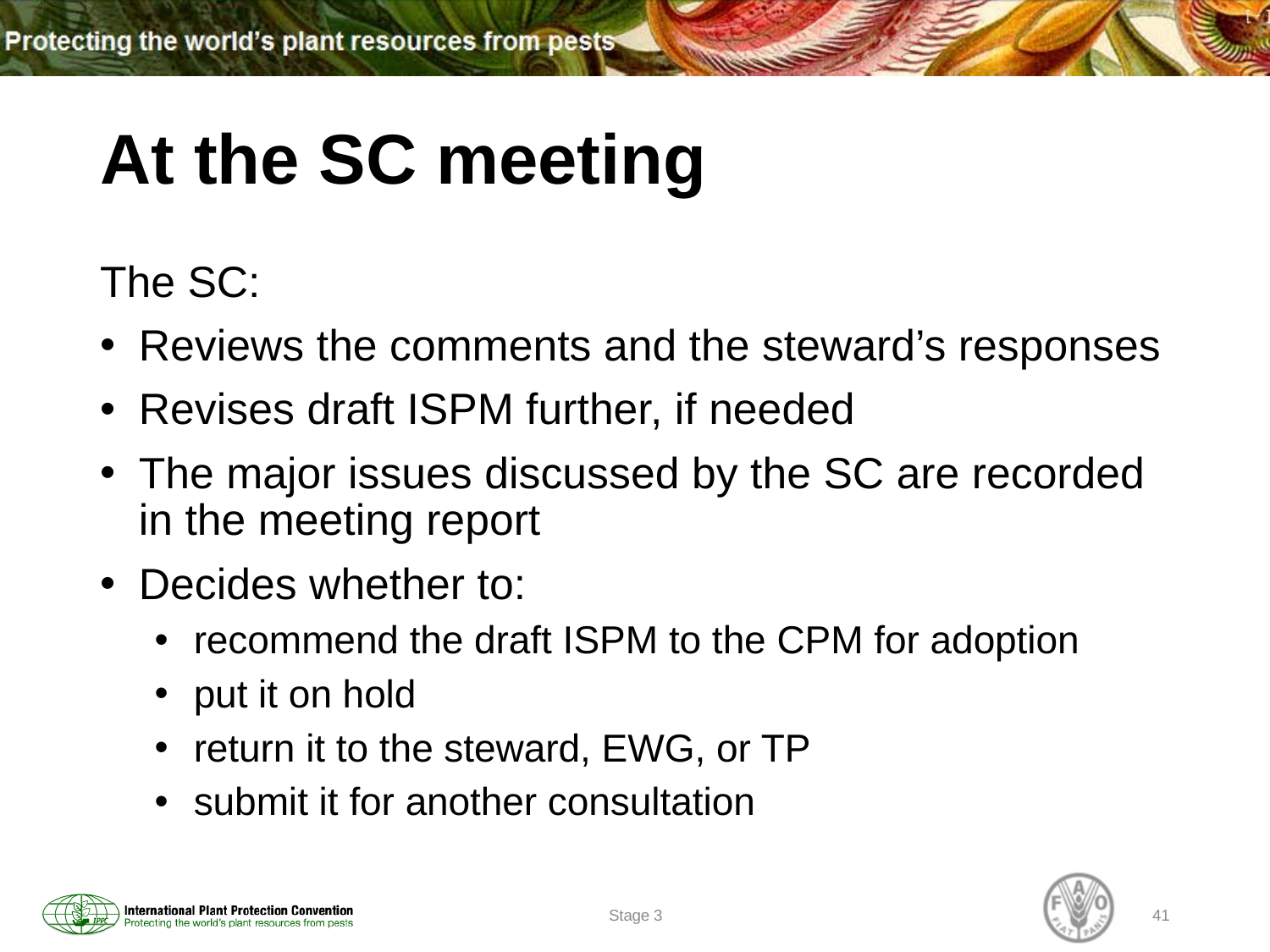

# At the SC meeting
The SC:
Reviews the comments and the steward’s responses
Revises draft ISPM further, if needed
The major issues discussed by the SC are recorded in the meeting report
Decides whether to:
recommend the draft ISPM to the CPM for adoption
put it on hold
return it to the steward, EWG, or TP
submit it for another consultation
Stage 3
41